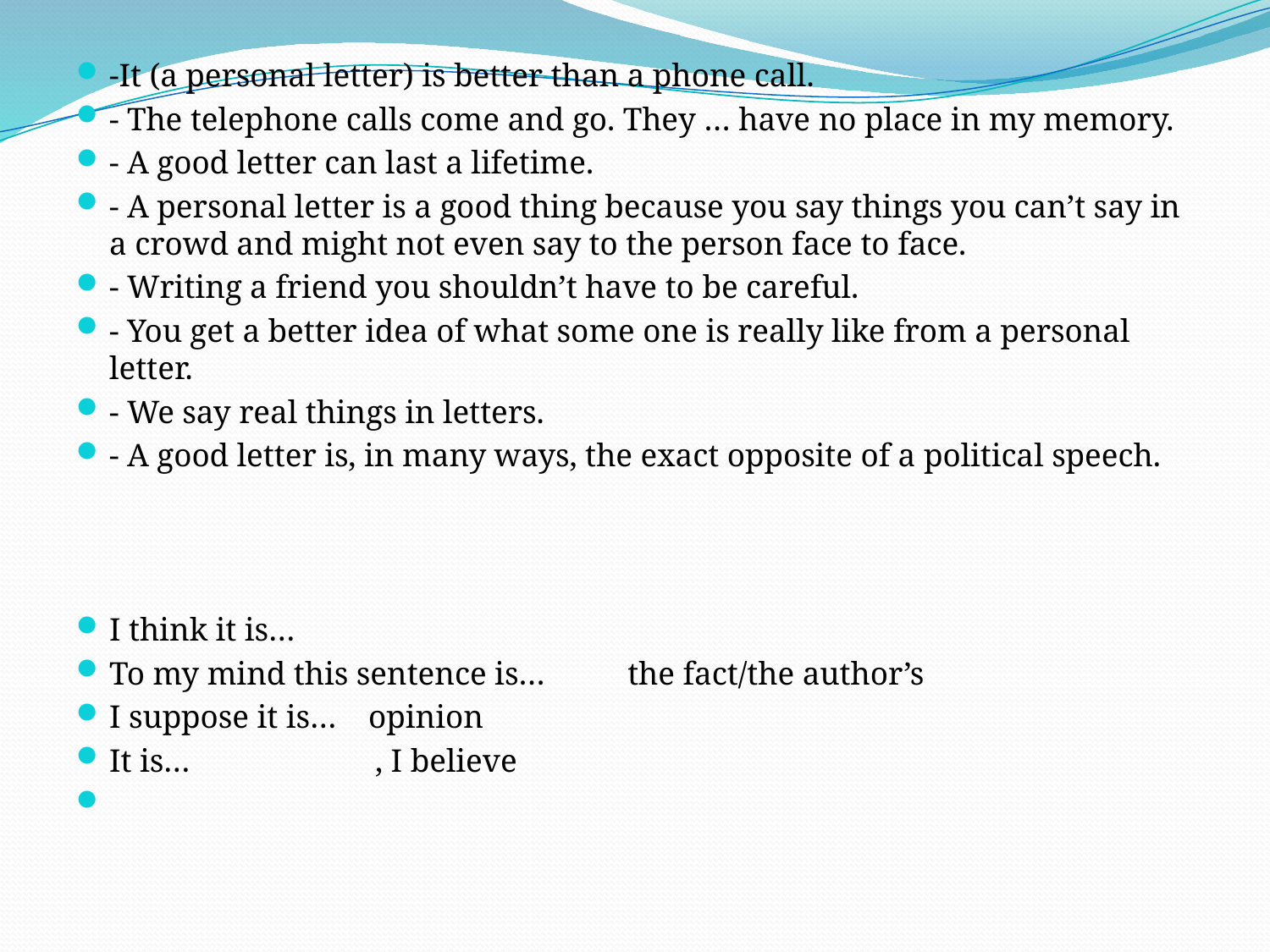

-It (a personal letter) is better than a phone call.
- The telephone calls come and go. They … have no place in my memory.
- A good letter can last a lifetime.
- A personal letter is a good thing because you say things you can’t say in a crowd and might not even say to the person face to face.
- Writing a friend you shouldn’t have to be careful.
- You get a better idea of what some one is really like from a personal letter.
- We say real things in letters.
- A good letter is, in many ways, the exact opposite of a political speech.

I think it is…
To my mind this sentence is…	the fact/the author’s
I suppose it is…	opinion
It is…                       , I believe